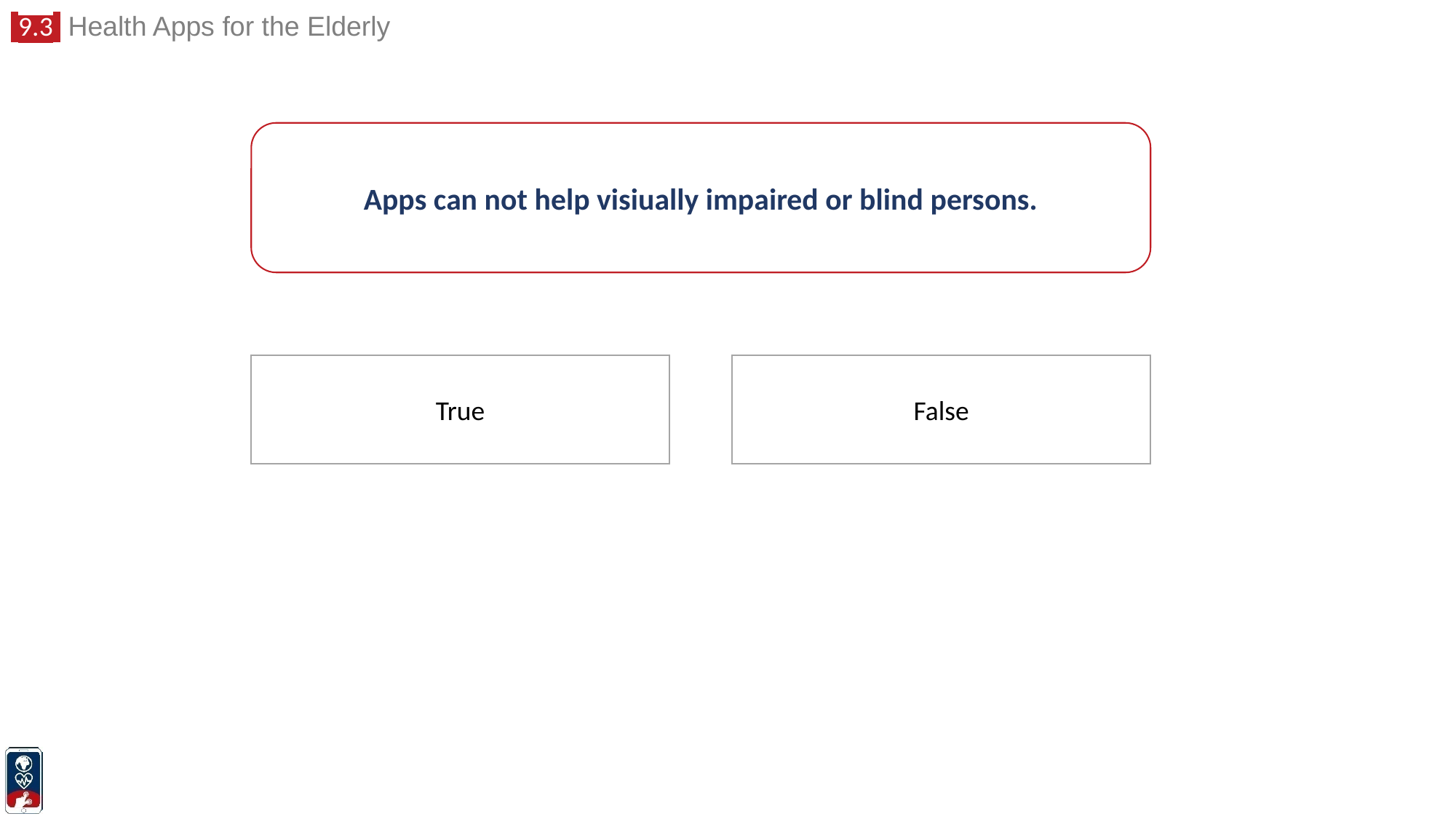

Apps can not help visiually impaired or blind persons.
True
False